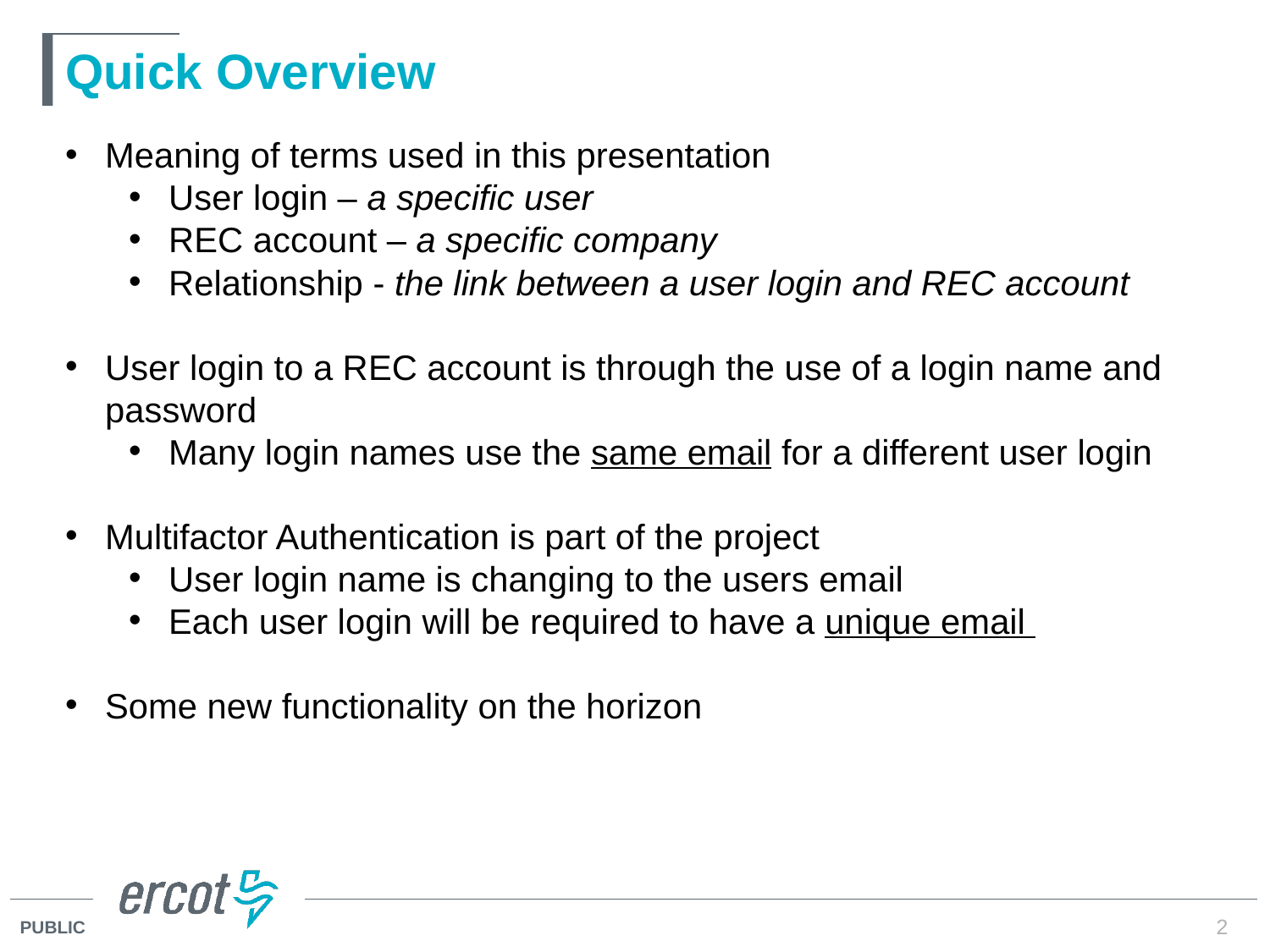

# Quick Overview
Meaning of terms used in this presentation
User login – a specific user
REC account – a specific company
Relationship - the link between a user login and REC account

User login to a REC account is through the use of a login name and password
Many login names use the same email for a different user login

Multifactor Authentication is part of the project
User login name is changing to the users email
Each user login will be required to have a unique email

Some new functionality on the horizon

2